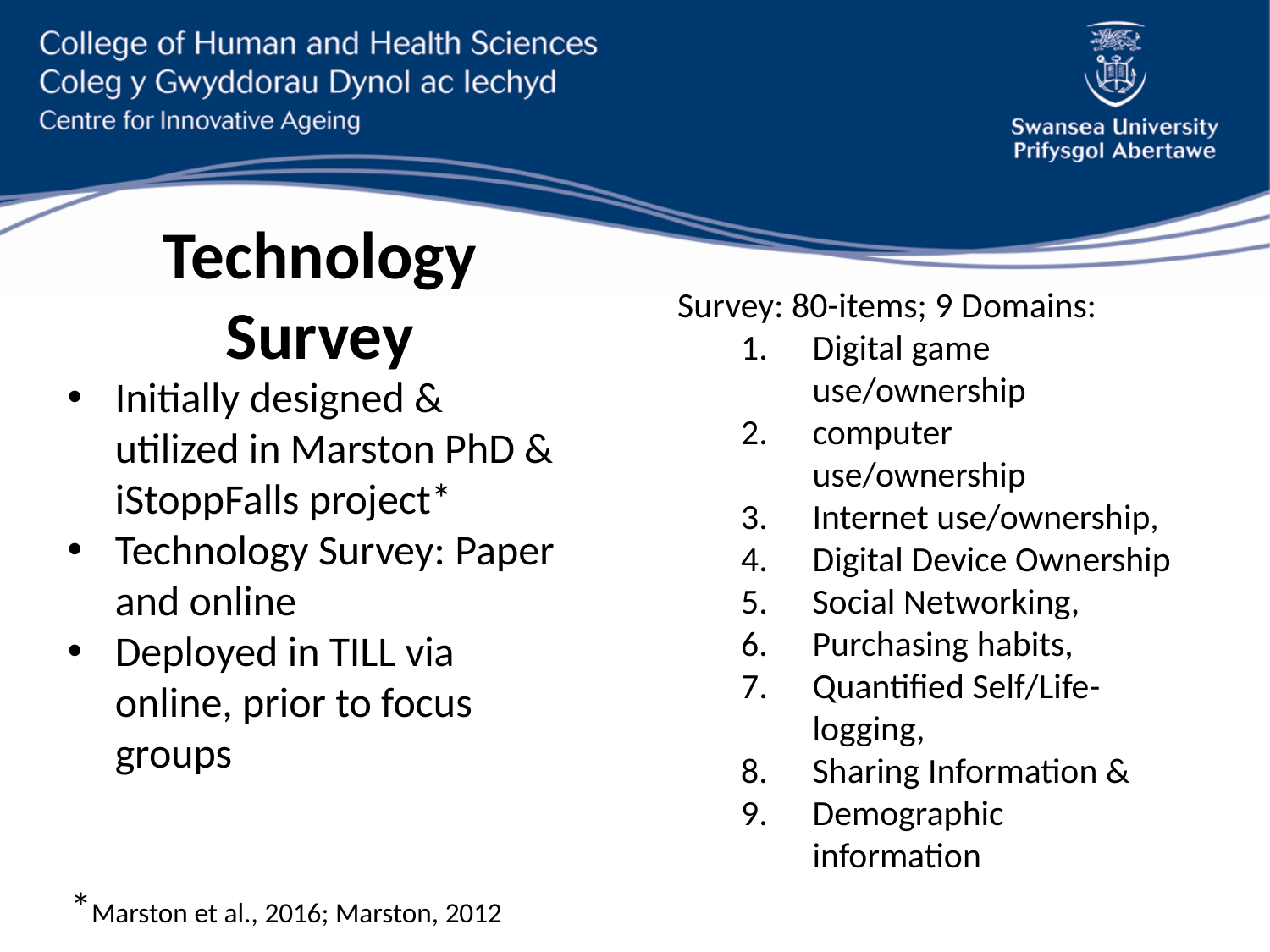

# Technology Survey
Survey: 80-items; 9 Domains:
Digital game use/ownership
computer use/ownership
Internet use/ownership,
Digital Device Ownership
Social Networking,
Purchasing habits,
Quantified Self/Life-logging,
Sharing Information &
Demographic information

Initially designed & utilized in Marston PhD & iStoppFalls project*
Technology Survey: Paper and online
Deployed in TILL via online, prior to focus groups

*Marston et al., 2016; Marston, 2012